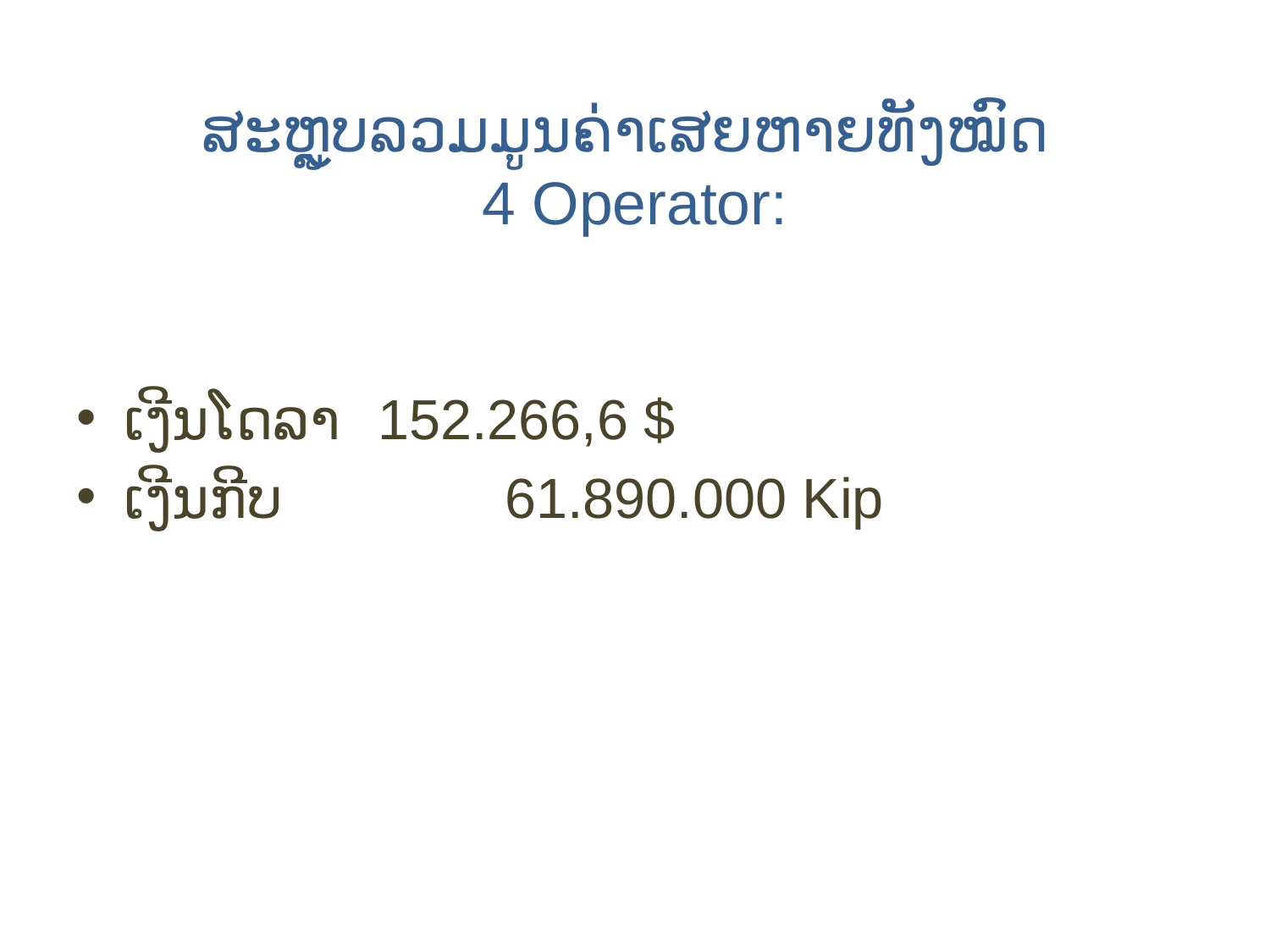

# ສະຫຼູບລວມມູນຄ່າເສຍຫາຍທັງໝົດ 4 Operator:
ເງີນໂດລາ 	152.266,6 $
ເງີນກີບ 		61.890.000 Kip